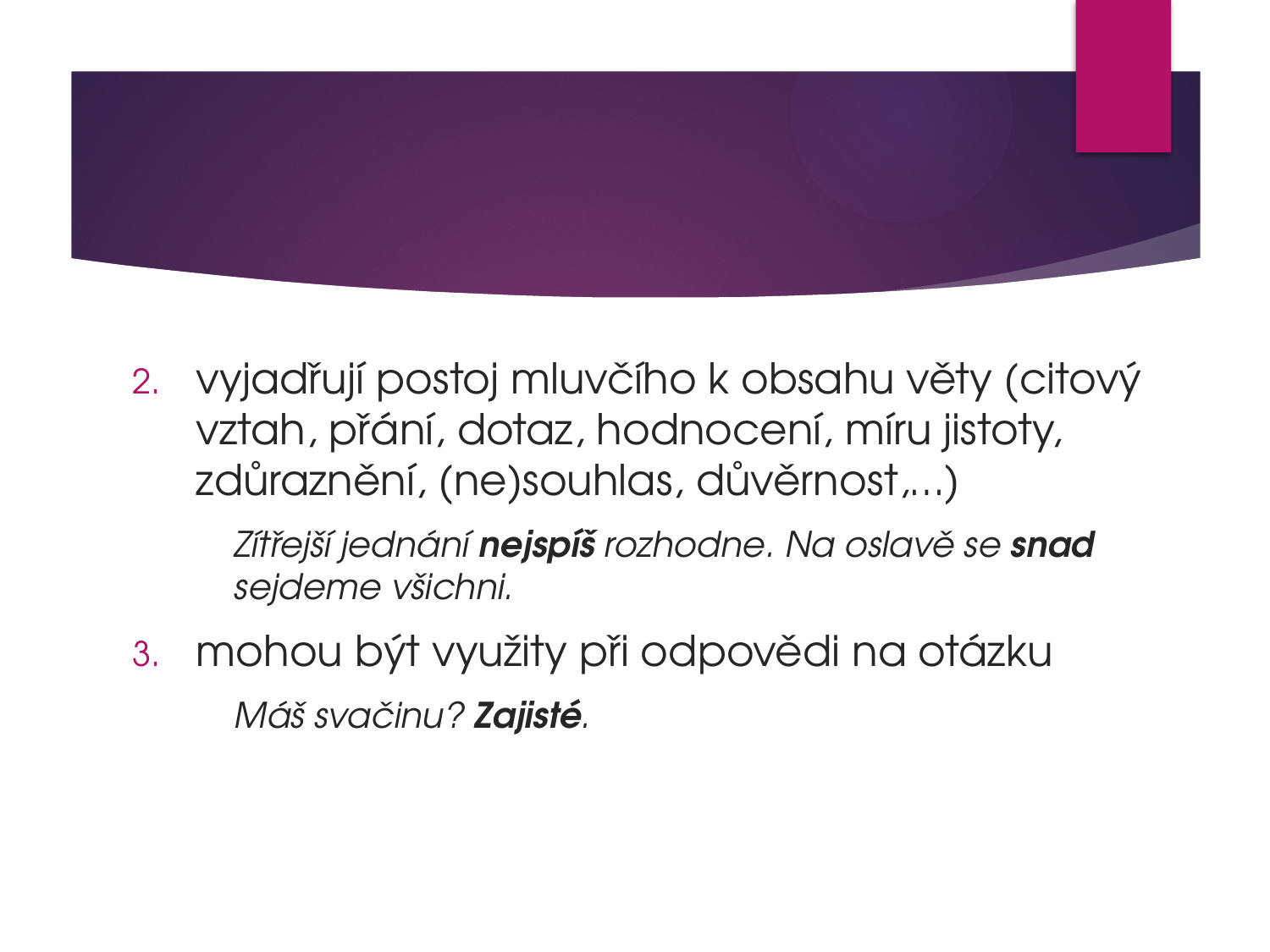

#
vyjadřují postoj mluvčího k obsahu věty (citový vztah, přání, dotaz, hodnocení, míru jistoty, zdůraznění, (ne)souhlas, důvěrnost,…)
Zítřejší jednání nejspíš rozhodne. Na oslavě se snad sejdeme všichni.
mohou být využity při odpovědi na otázku
Máš svačinu? Zajisté.